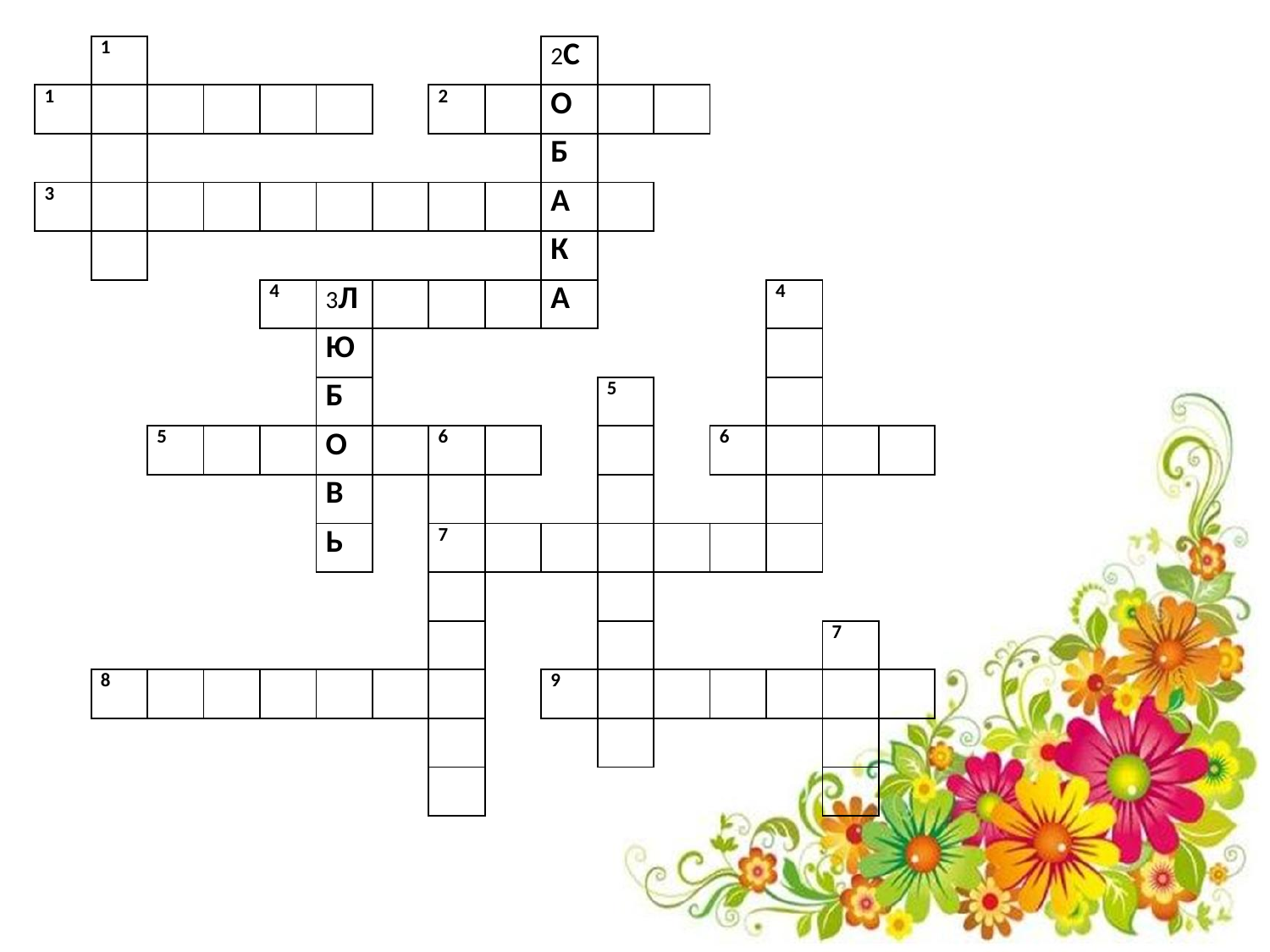

|  | 1 |  |  |  |  |  |  |  | 2С |  |  |  |  |  |  |
| --- | --- | --- | --- | --- | --- | --- | --- | --- | --- | --- | --- | --- | --- | --- | --- |
| 1 |  |  |  |  |  |  | 2 |  | О |  |  |  |  |  |  |
|  |  |  |  |  |  |  |  |  | Б |  |  |  |  |  |  |
| 3 |  |  |  |  |  |  |  |  | А |  |  |  |  |  |  |
|  |  |  |  |  |  |  |  |  | К |  |  |  |  |  |  |
|  |  |  |  | 4 | 3Л |  |  |  | А |  |  |  | 4 |  |  |
|  |  |  |  |  | Ю |  |  |  |  |  |  |  |  |  |  |
|  |  |  |  |  | Б |  |  |  |  | 5 |  |  |  |  |  |
|  |  | 5 |  |  | О |  | 6 |  |  |  |  | 6 |  |  |  |
|  |  |  |  |  | В |  |  |  |  |  |  |  |  |  |  |
|  |  |  |  |  | Ь |  | 7 |  |  |  |  |  |  |  |  |
|  |  |  |  |  |  |  |  |  |  |  |  |  |  |  |  |
|  |  |  |  |  |  |  |  |  |  |  |  |  |  | 7 |  |
|  | 8 |  |  |  |  |  |  |  | 9 |  |  |  |  |  |  |
|  |  |  |  |  |  |  |  |  |  |  |  |  |  |  |  |
|  |  |  |  |  |  |  |  |  |  |  |  |  |  |  |  |